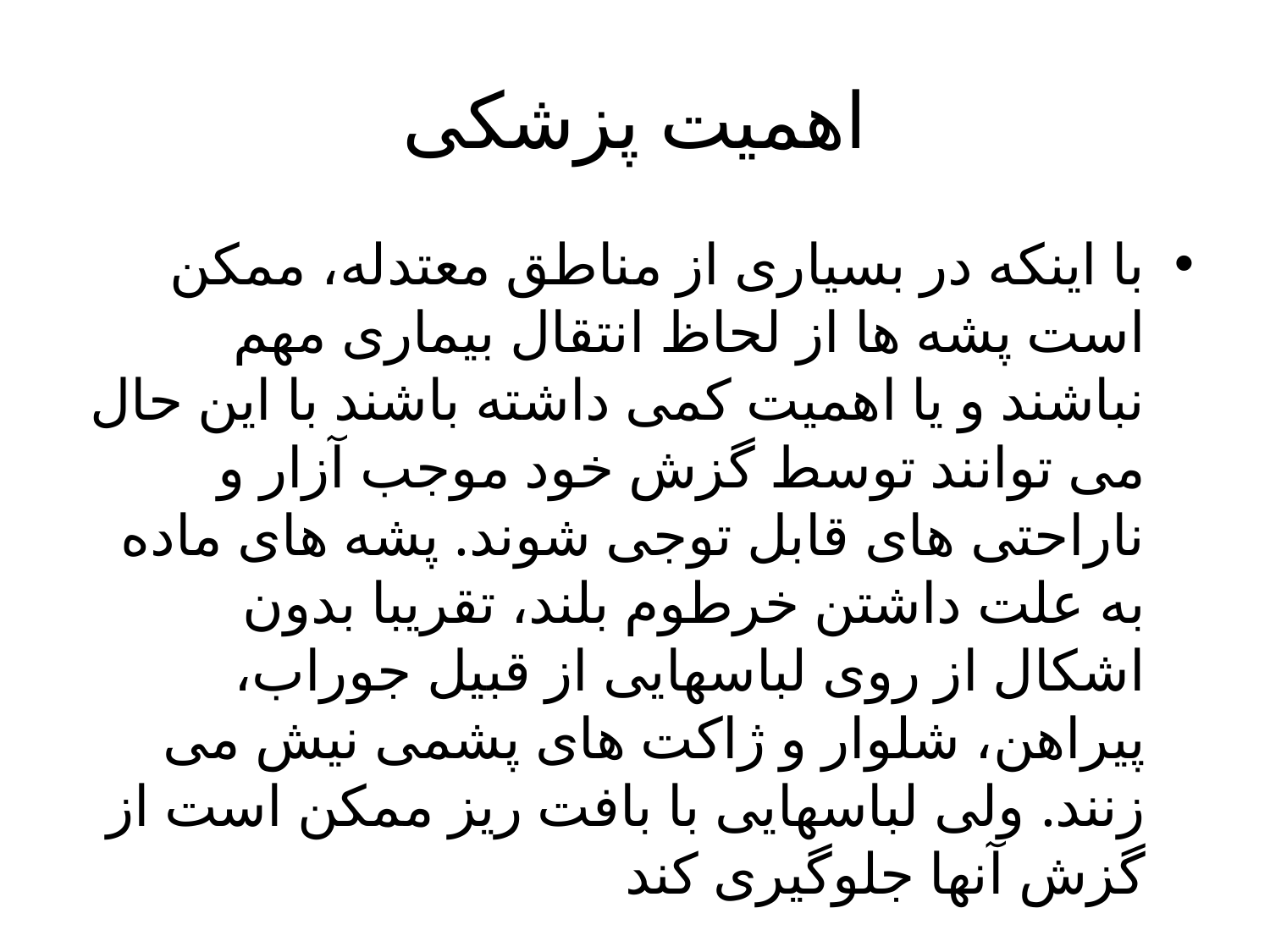

# اهمیت پزشکی
با اینکه در بسیاری از مناطق معتدله، ممکن است پشه ها از لحاظ انتقال بیماری مهم نباشند و یا اهمیت کمی داشته باشند با این حال می توانند توسط گزش خود موجب آزار و ناراحتی های قابل توجی شوند. پشه های ماده به علت داشتن خرطوم بلند، تقریبا بدون اشکال از روی لباسهایی از قبیل جوراب، پیراهن، شلوار و ژاکت های پشمی نیش می زنند. ولی لباسهایی با بافت ریز ممکن است از گزش آنها جلوگیری کند